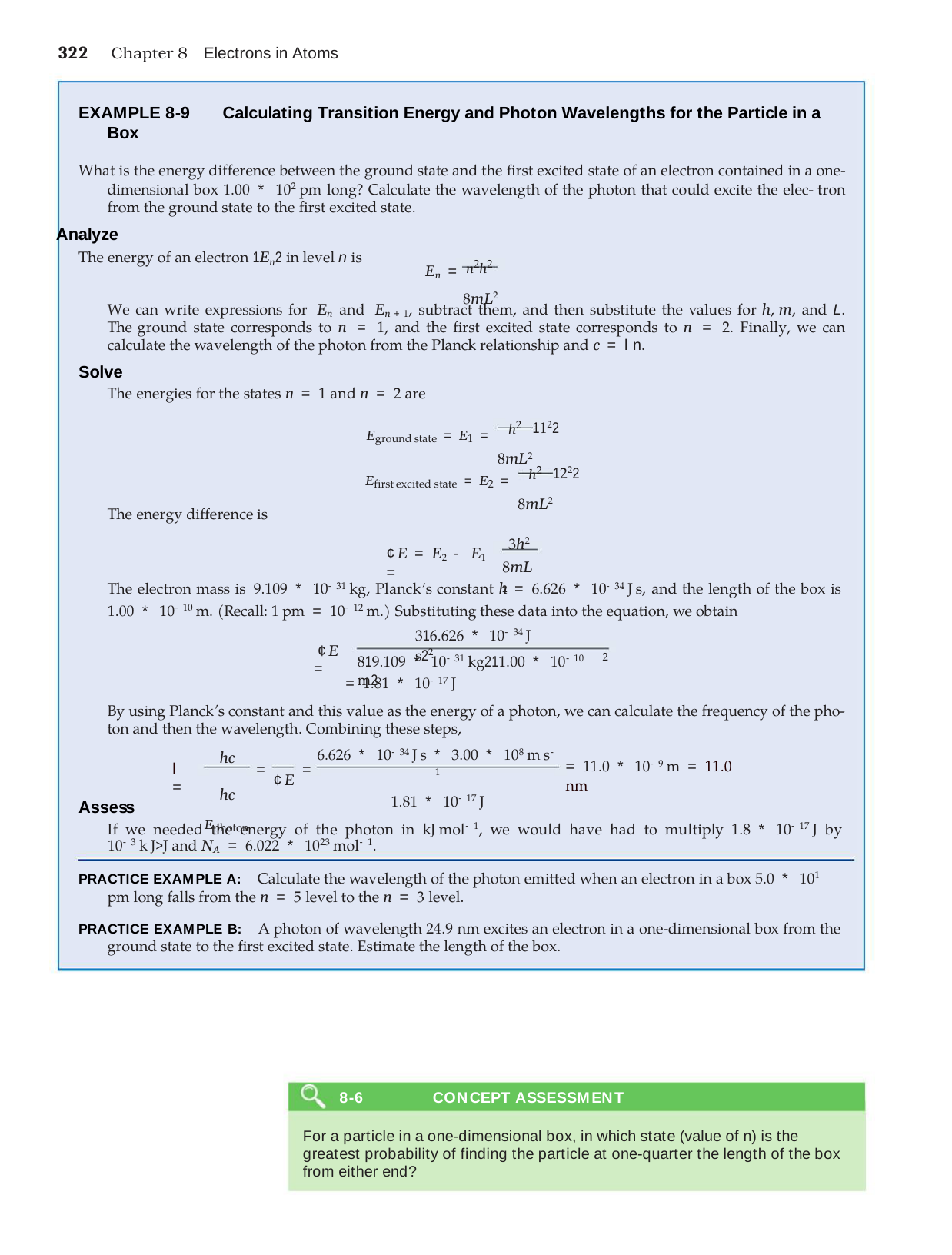

322	Chapter 8	Electrons in Atoms

EXAMPLE 8-9	Calculating Transition Energy and Photon Wavelengths for the Particle in a Box

What is the energy difference between the ground state and the first excited state of an electron contained in a one-dimensional box 1.00  *  102 pm long? Calculate the wavelength of the photon that could excite the elec- tron from the ground state to the first excited state.
Analyze
The energy of an electron 1En2 in level n is
n2h2
8mL2
En   =
We can write expressions for  En  and  En + 1, subtract them, and then substitute the values for h, m, and L. The ground state corresponds to n  =  1, and the first excited state corresponds to n  =  2. Finally, we can calculate the wavelength of the photon from the Planck relationship and c  =  ln.
Solve
The energies for the states n  =  1 and n  =  2 are
h2
8mL2
1122
 Eground state  =  E1  =
h2
8mL2
1222
 Efirst excited state  =  E2  =
The energy difference is
3h2 8mL2
¢E  =  E2  -  E1  =
The electron mass is  9.109  *  10-31 kg, Planck s constant h  =  6.626  *  10-34 J s, and the length of the box is
1.00  *  10-10 m. (Recall: 1 pm  =  10-12 m.) Substituting these data into the equation, we obtain

316.626  *  10-34 J s22
 ¢E  =
819.109  *  10-31 kg211.00  *  10-10 m2
2
  =  1.81  *  10-17 J
By using Planck s constant and this value as the energy of a photon, we can calculate the frequency of the pho- ton and then the wavelength. Combining these steps,

6.626  *  10-34 J s  *  3.00  *  108 m s-1
1.81  *  10-17 J
hc	hc
Ephoton
=  11.0  *  10-9 m  =  11.0 nm
l  =
=	=
¢E
Assess
If  we  needed  the  energy  of  the  photon  in  kJ mol-1,  we  would  have  had  to  multiply  1.8  *  10-17 J  by 10-3 k J>J and NA   =  6.022  *  1023 mol-1.
PRACTICE EXAMPLE A:    Calculate the wavelength of the photon emitted when an electron in a box 5.0  *  101 pm long falls from the n  =  5 level to the n  =  3 level.
PRACTICE EXAMPLE B:    A photon of wavelength 24.9 nm excites an electron in a one-dimensional box from the ground state to the first excited state. Estimate the length of the box.
8-6	CONCEPT ASSESSMENT

For a particle in a one-dimensional box, in which state (value of n) is the greatest probability of finding the particle at one-quarter the length of the box from either end?